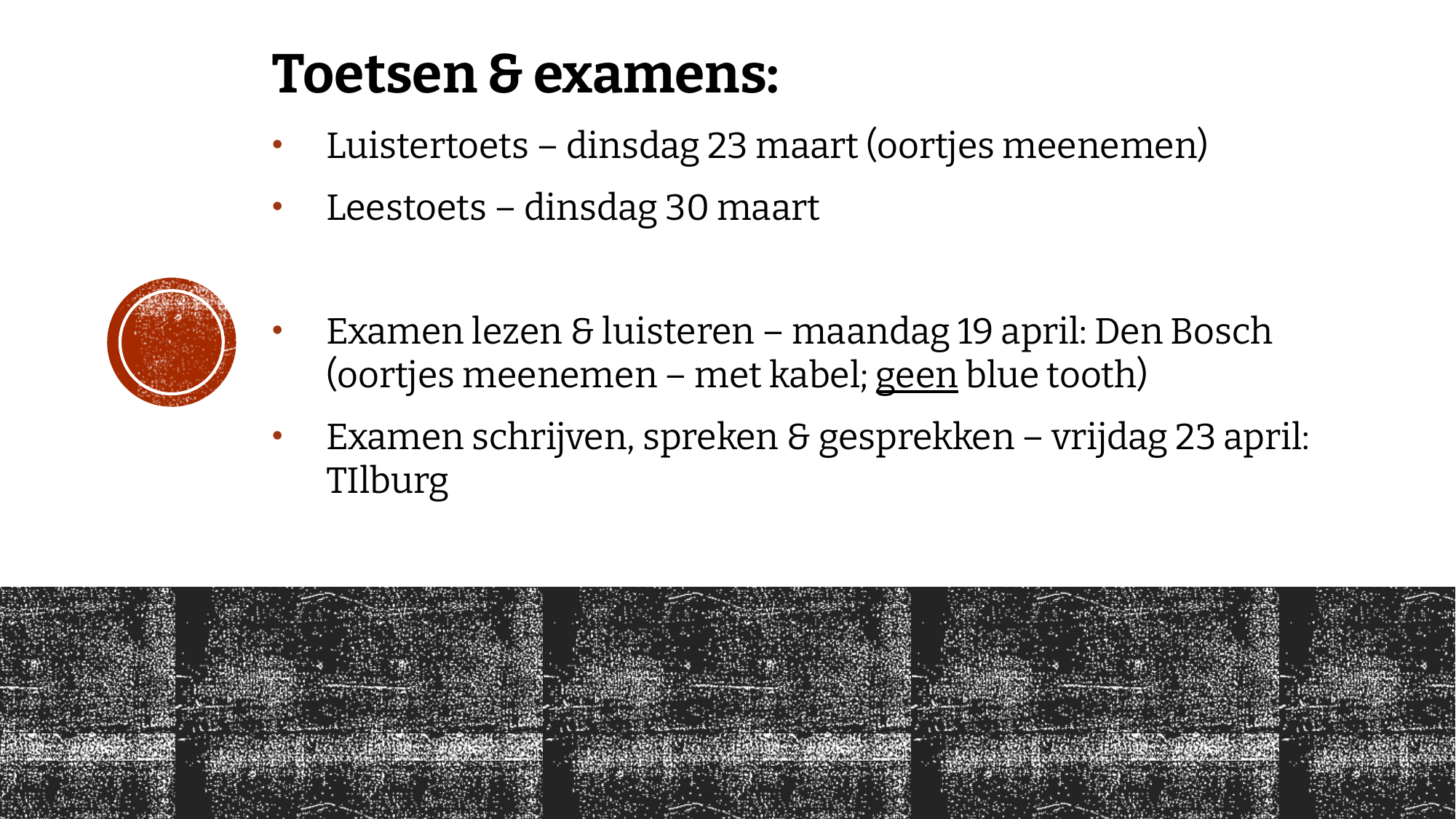

Toetsen & examens:
Luistertoets – dinsdag 23 maart (oortjes meenemen)
Leestoets – dinsdag 30 maart

Examen lezen & luisteren – maandag 19 april: Den Bosch (oortjes meenemen – met kabel; geen blue tooth)
Examen schrijven, spreken & gesprekken – vrijdag 23 april: TIlburg